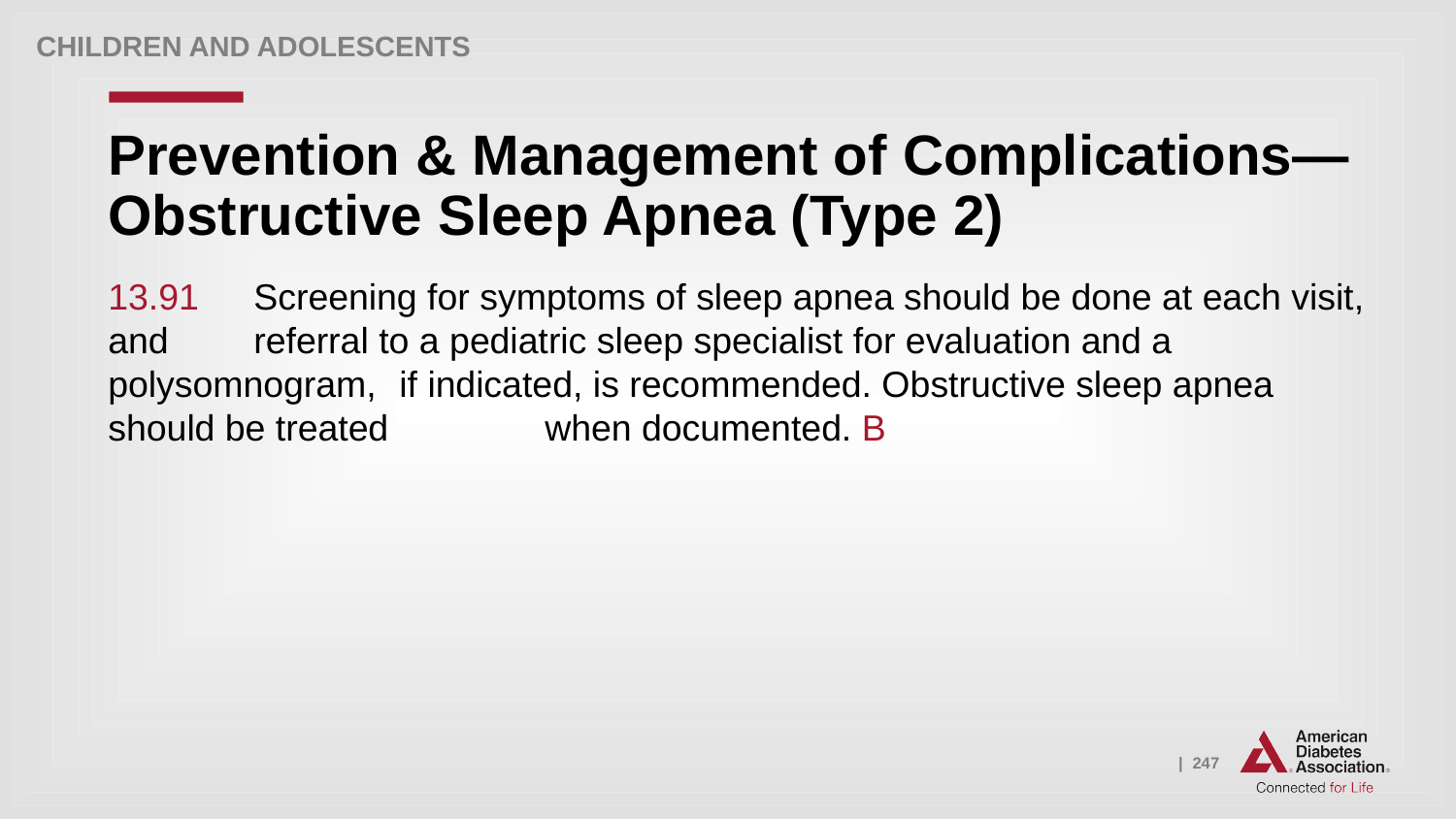

Children and adolescents
# Prevention & Management of Complications—Obstructive Sleep Apnea (Type 2)
13.91 	Screening for symptoms of sleep apnea should be done at each visit, and 	referral to a pediatric sleep specialist for evaluation and a polysomnogram, 	if indicated, is recommended. Obstructive sleep apnea should be treated  	when documented. B